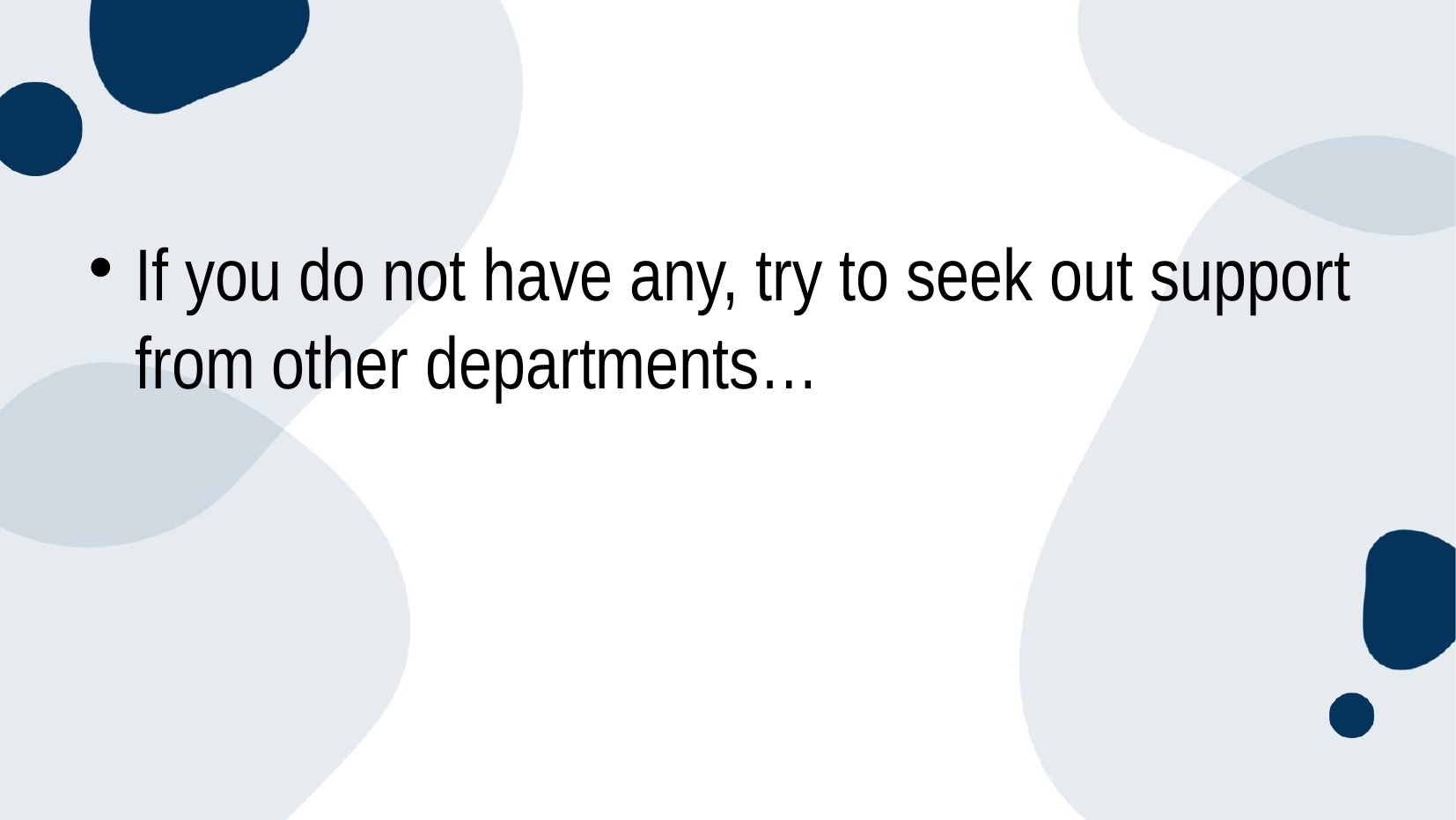

If you do not have any, try to seek out support from other departments…